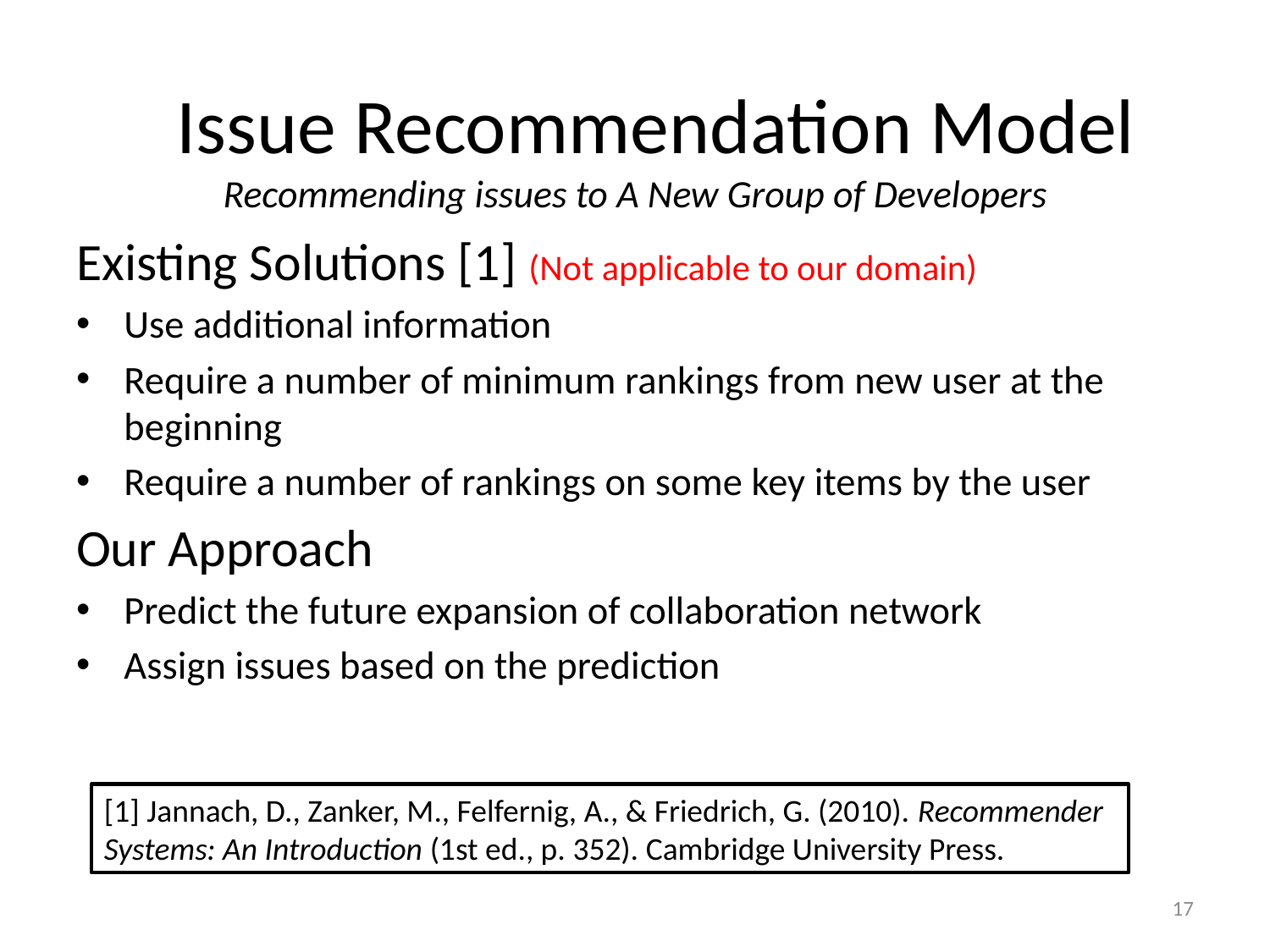

Issue Recommendation Model
Recommending issues to A New Group of Developers
Existing Solutions [1] (Not applicable to our domain)
Use additional information
Require a number of minimum rankings from new user at the beginning
Require a number of rankings on some key items by the user
Our Approach
Predict the future expansion of collaboration network
Assign issues based on the prediction

[1] Jannach, D., Zanker, M., Felfernig, A., & Friedrich, G. (2010). Recommender Systems: An Introduction (1st ed., p. 352). Cambridge University Press.
17